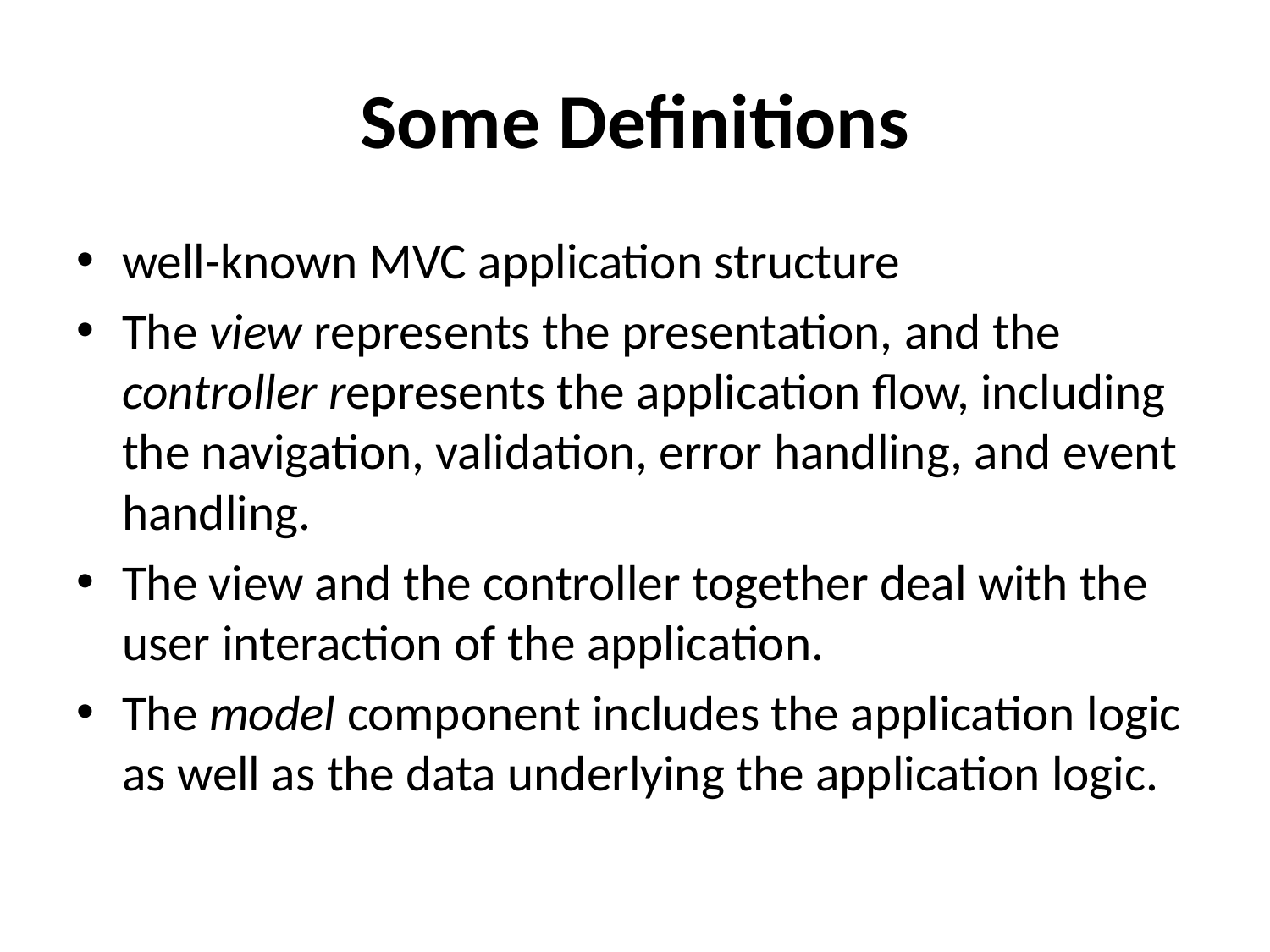

# Some Definitions
well-known MVC application structure
The view represents the presentation, and the controller represents the application flow, including the navigation, validation, error handling, and event handling.
The view and the controller together deal with the user interaction of the application.
The model component includes the application logic as well as the data underlying the application logic.